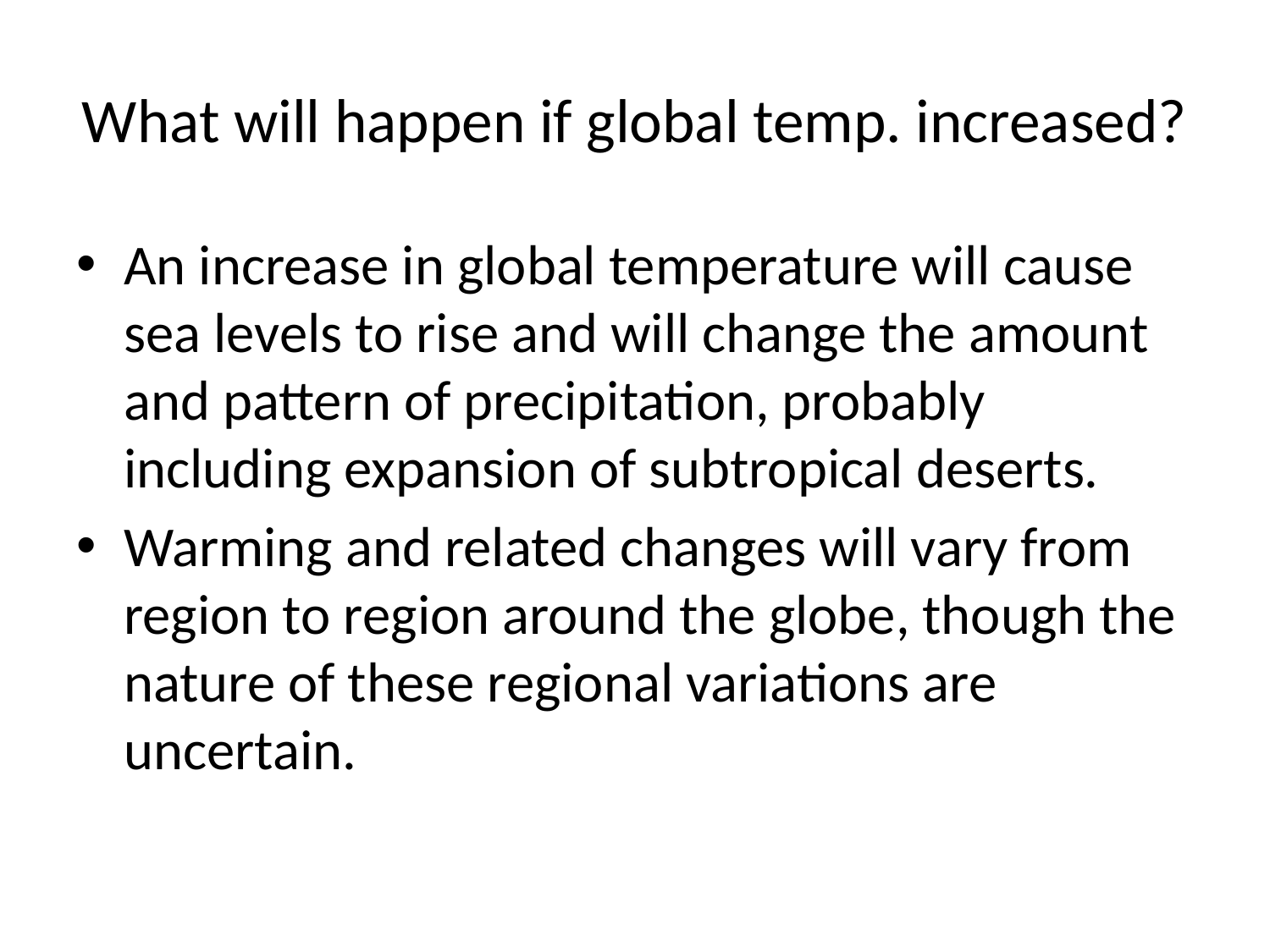

# What will happen if global temp. increased?
An increase in global temperature will cause sea levels to rise and will change the amount and pattern of precipitation, probably including expansion of subtropical deserts.
Warming and related changes will vary from region to region around the globe, though the nature of these regional variations are uncertain.